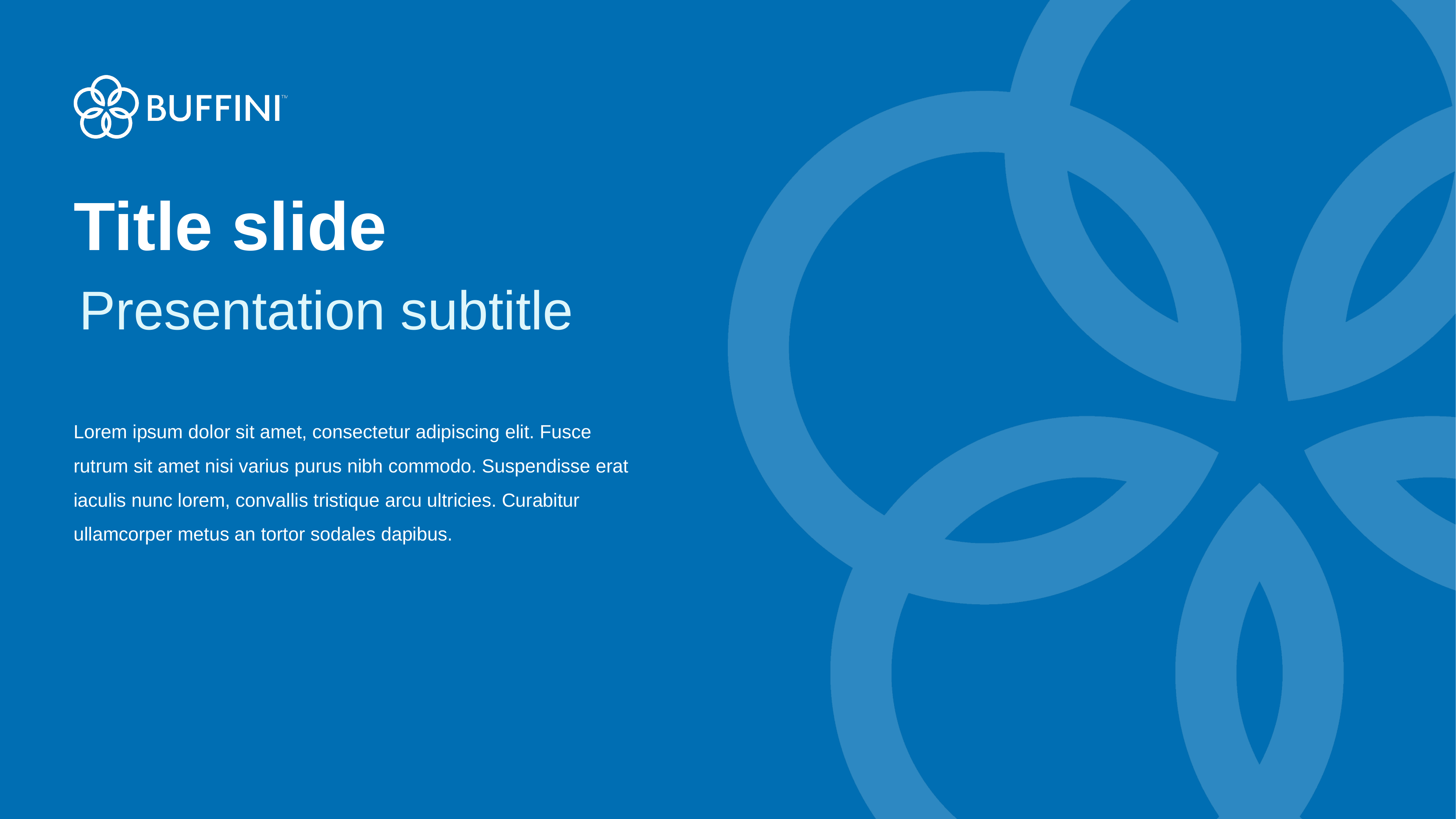

# Title slide
Presentation subtitle
Lorem ipsum dolor sit amet, consectetur adipiscing elit. Fusce rutrum sit amet nisi varius purus nibh commodo. Suspendisse erat iaculis nunc lorem, convallis tristique arcu ultricies. Curabitur ullamcorper metus an tortor sodales dapibus.